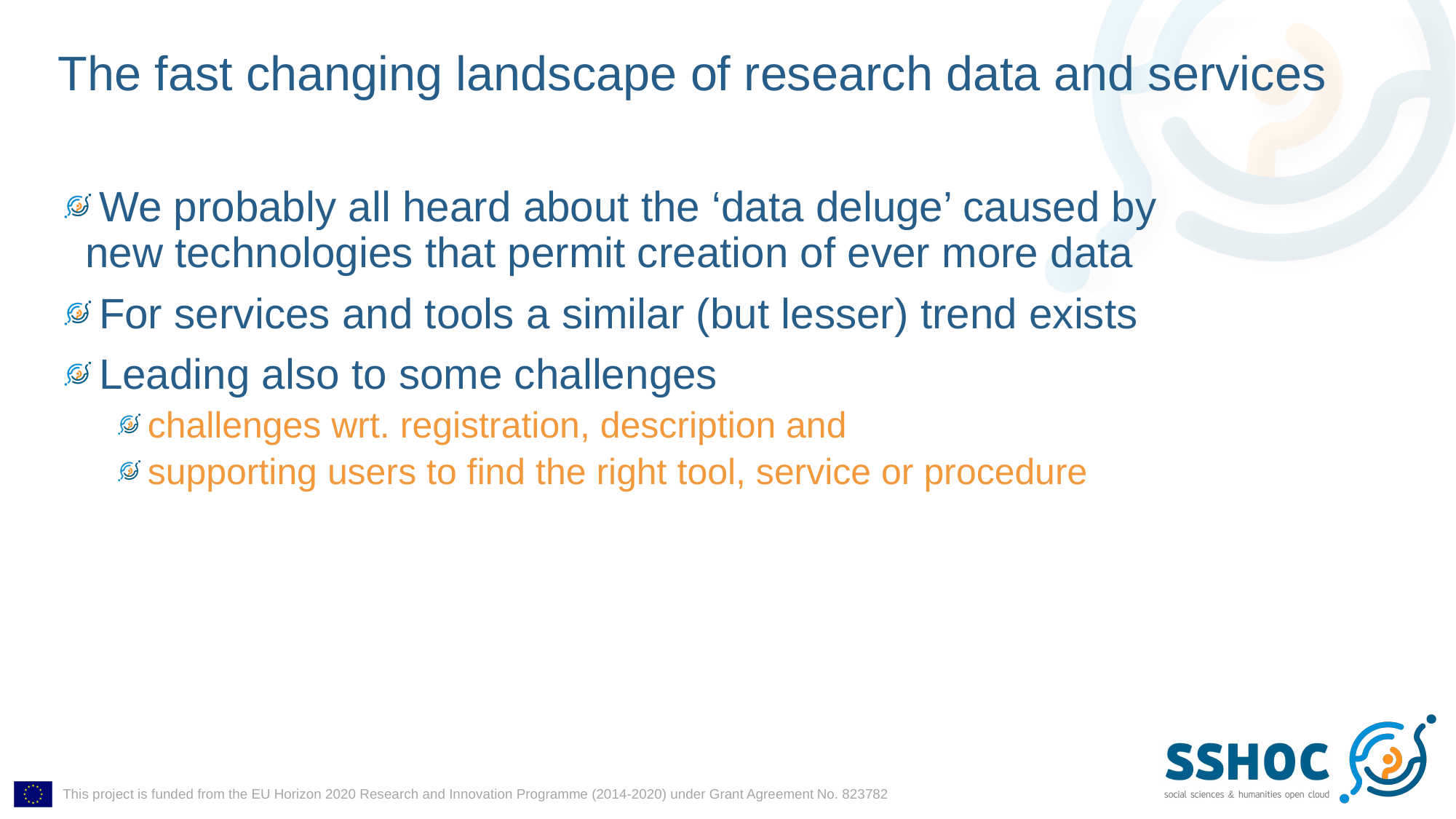

# The fast changing landscape of research data and services
We probably all heard about the ‘data deluge’ caused by new technologies that permit creation of ever more data
For services and tools a similar (but lesser) trend exists
Leading also to some challenges
challenges wrt. registration, description and
supporting users to find the right tool, service or procedure